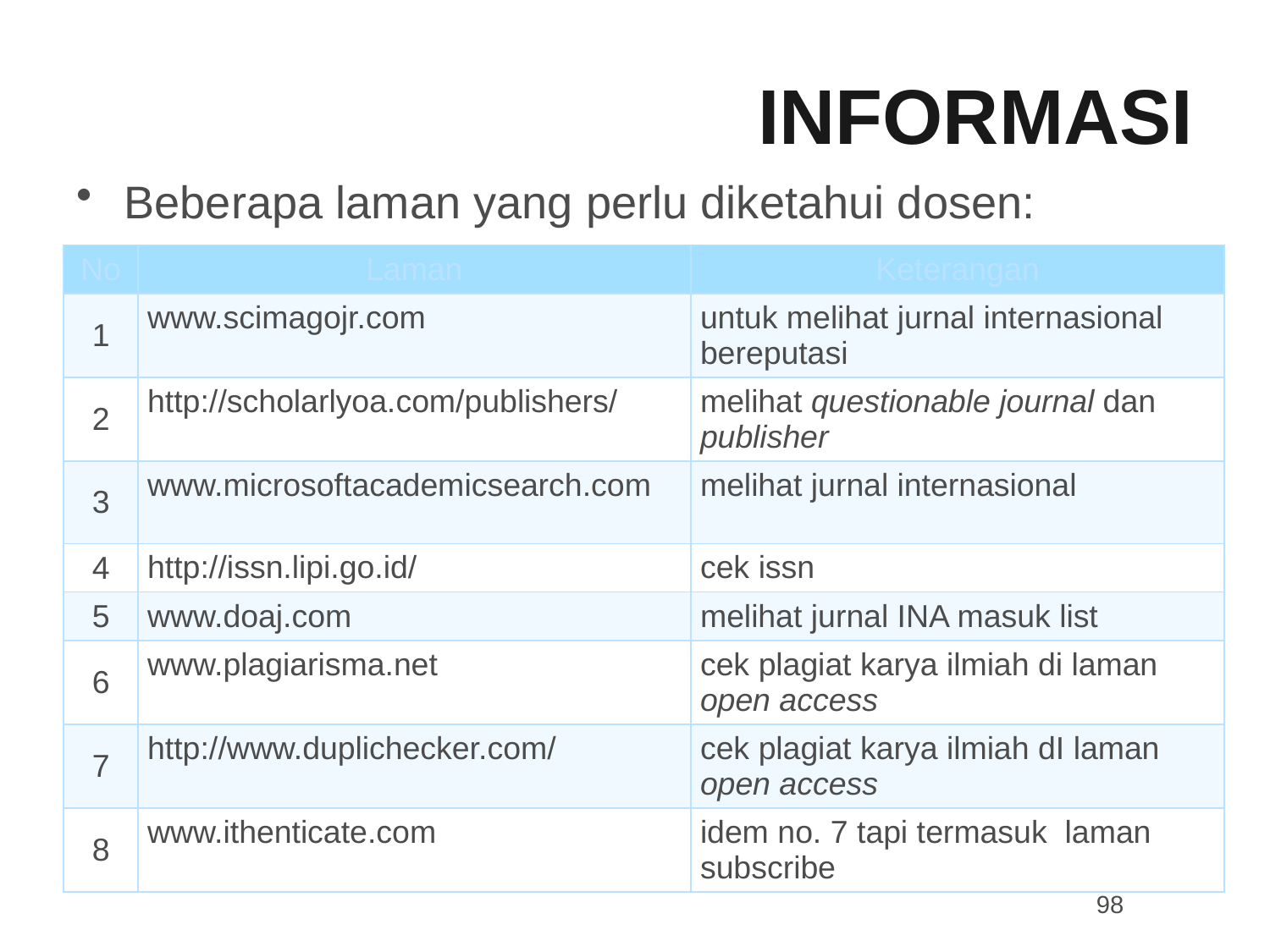

# INFORMASI
Beberapa laman yang perlu diketahui dosen:

| No | Laman | Keterangan |
| --- | --- | --- |
| 1 | www.scimagojr.com | untuk melihat jurnal internasional bereputasi |
| 2 | http://scholarlyoa.com/publishers/ | melihat questionable journal dan publisher |
| 3 | www.microsoftacademicsearch.com | melihat jurnal internasional |
| 4 | http://issn.lipi.go.id/ | cek issn |
| 5 | www.doaj.com | melihat jurnal INA masuk list |
| 6 | www.plagiarisma.net | cek plagiat karya ilmiah di laman open access |
| 7 | http://www.duplichecker.com/ | cek plagiat karya ilmiah dI laman open access |
| 8 | www.ithenticate.com | idem no. 7 tapi termasuk laman subscribe |
98